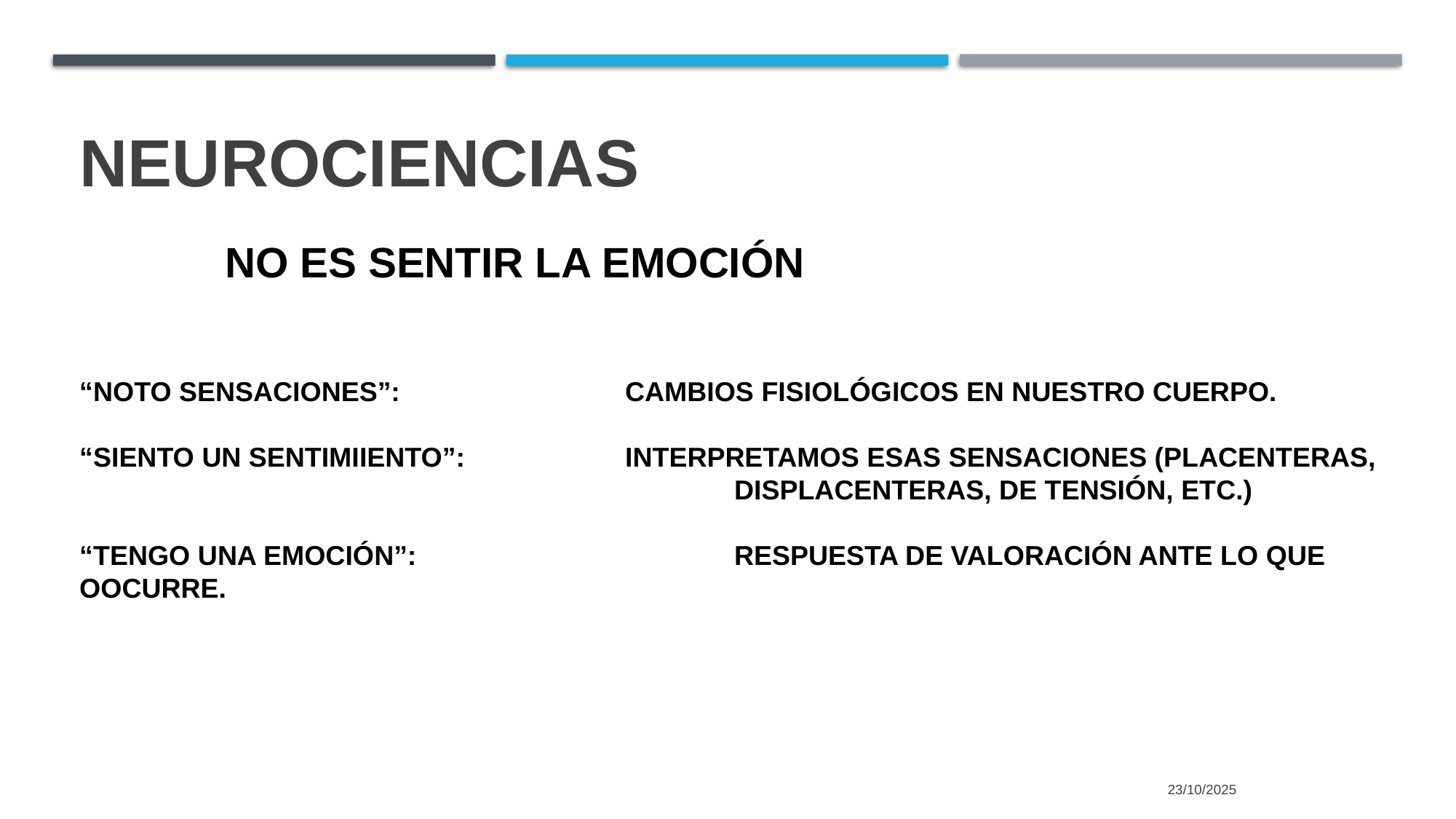

# NEUROCIENCIAS
NO ES SENTIR LA EMOCIÓN
“NOTO SENSACIONES”:			CAMBIOS FISIOLÓGICOS EN NUESTRO CUERPO.

“SIENTO UN SENTIMIIENTO”:		INTERPRETAMOS ESAS SENSACIONES (PLACENTERAS, 							DISPLACENTERAS, DE TENSIÓN, ETC.)

“TENGO UNA EMOCIÓN”: 			RESPUESTA DE VALORACIÓN ANTE LO QUE OOCURRE.
23/10/2025